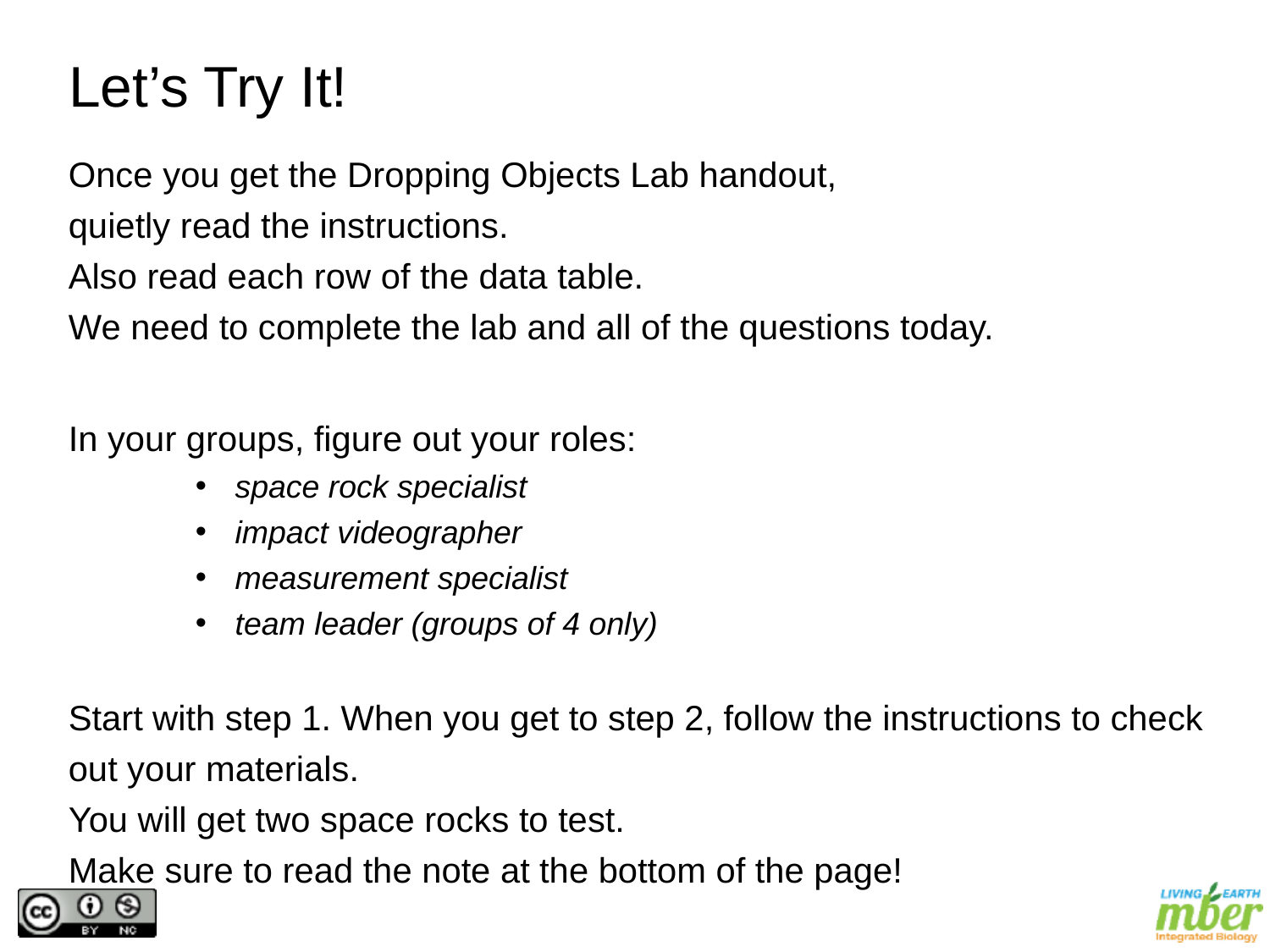

# Let’s Try It!
Once you get the Dropping Objects Lab handout,
quietly read the instructions.
Also read each row of the data table.
We need to complete the lab and all of the questions today.

In your groups, figure out your roles:
space rock specialist
impact videographer
measurement specialist
team leader (groups of 4 only)

Start with step 1. When you get to step 2, follow the instructions to check out your materials.
You will get two space rocks to test.
Make sure to read the note at the bottom of the page!